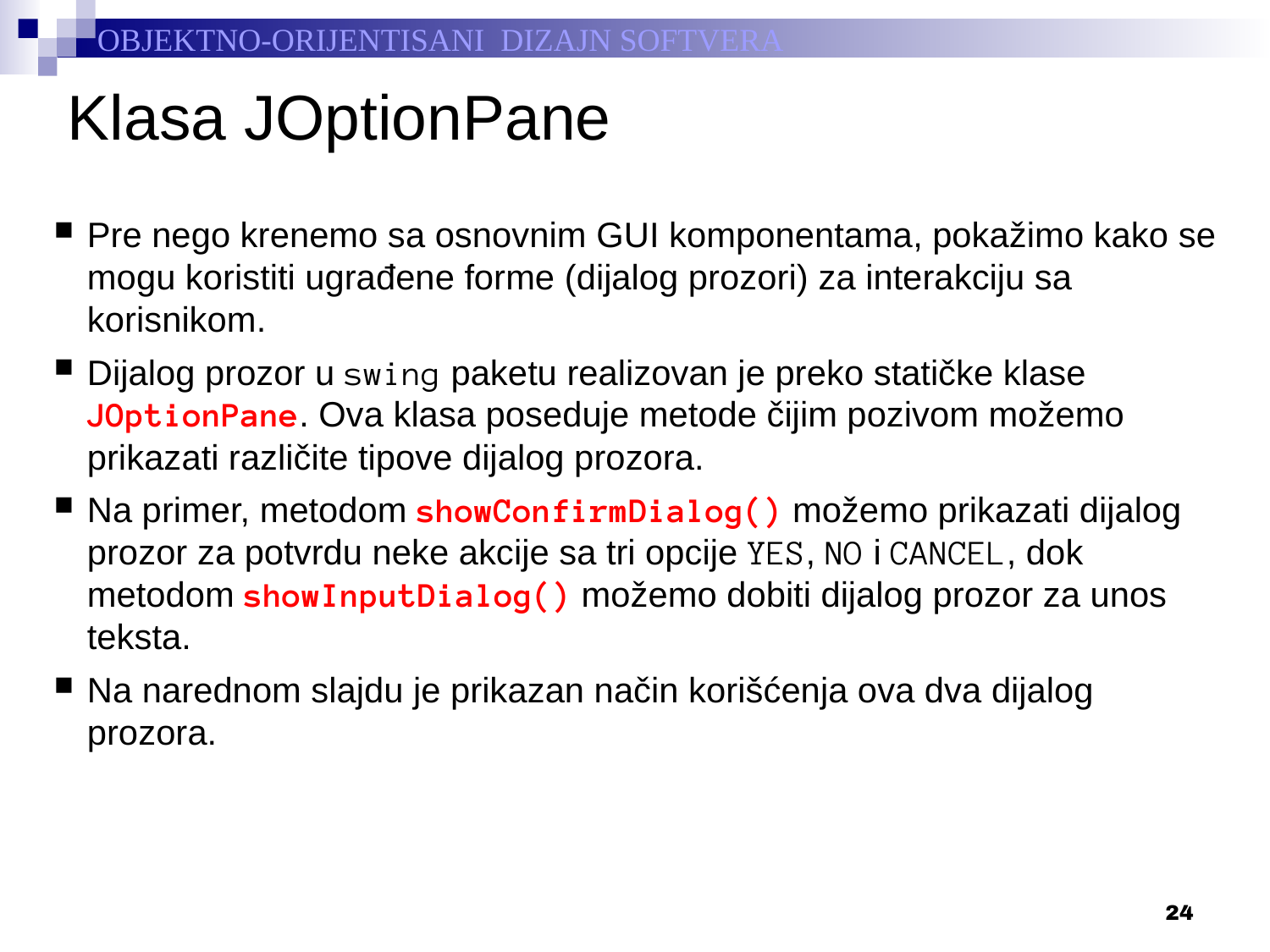

# Klasa JOptionPane
Pre nego krenemo sa osnovnim GUI komponentama, pokažimo kako se mogu koristiti ugrađene forme (dijalog prozori) za interakciju sa korisnikom.
Dijalog prozor u swing paketu realizovan je preko statičke klase JOptionPane. Ova klasa poseduje metode čijim pozivom možemo prikazati različite tipove dijalog prozora.
Na primer, metodom showConfirmDialog() možemo prikazati dijalog prozor za potvrdu neke akcije sa tri opcije YES, NO i CANCEL, dok metodom showInputDialog() možemo dobiti dijalog prozor za unos teksta.
Na narednom slajdu je prikazan način korišćenja ova dva dijalog prozora.
24